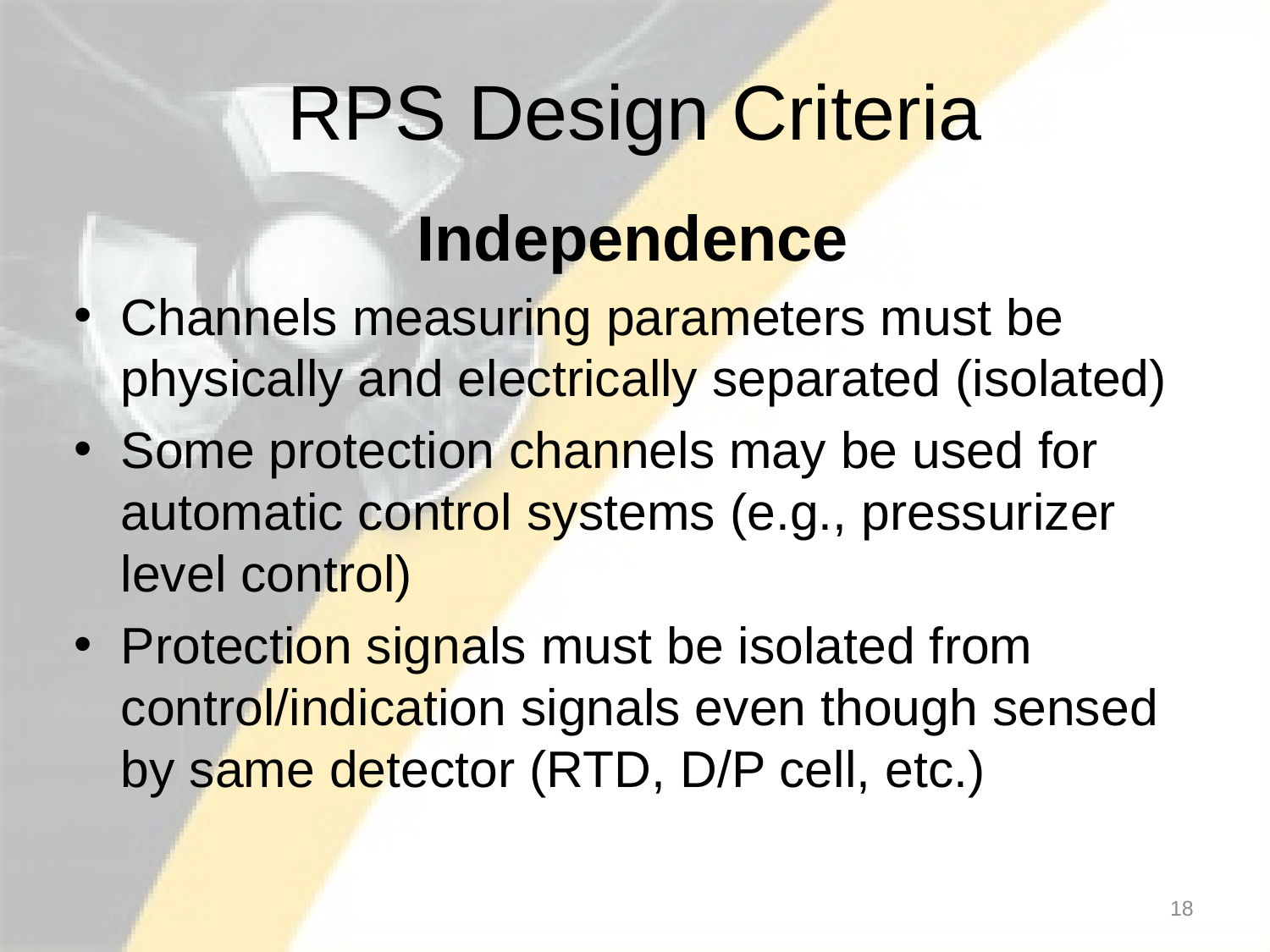

# RPS Design Criteria
Independence
Channels measuring parameters must be physically and electrically separated (isolated)
Some protection channels may be used for automatic control systems (e.g., pressurizer level control)
Protection signals must be isolated from control/indication signals even though sensed by same detector (RTD, D/P cell, etc.)
18